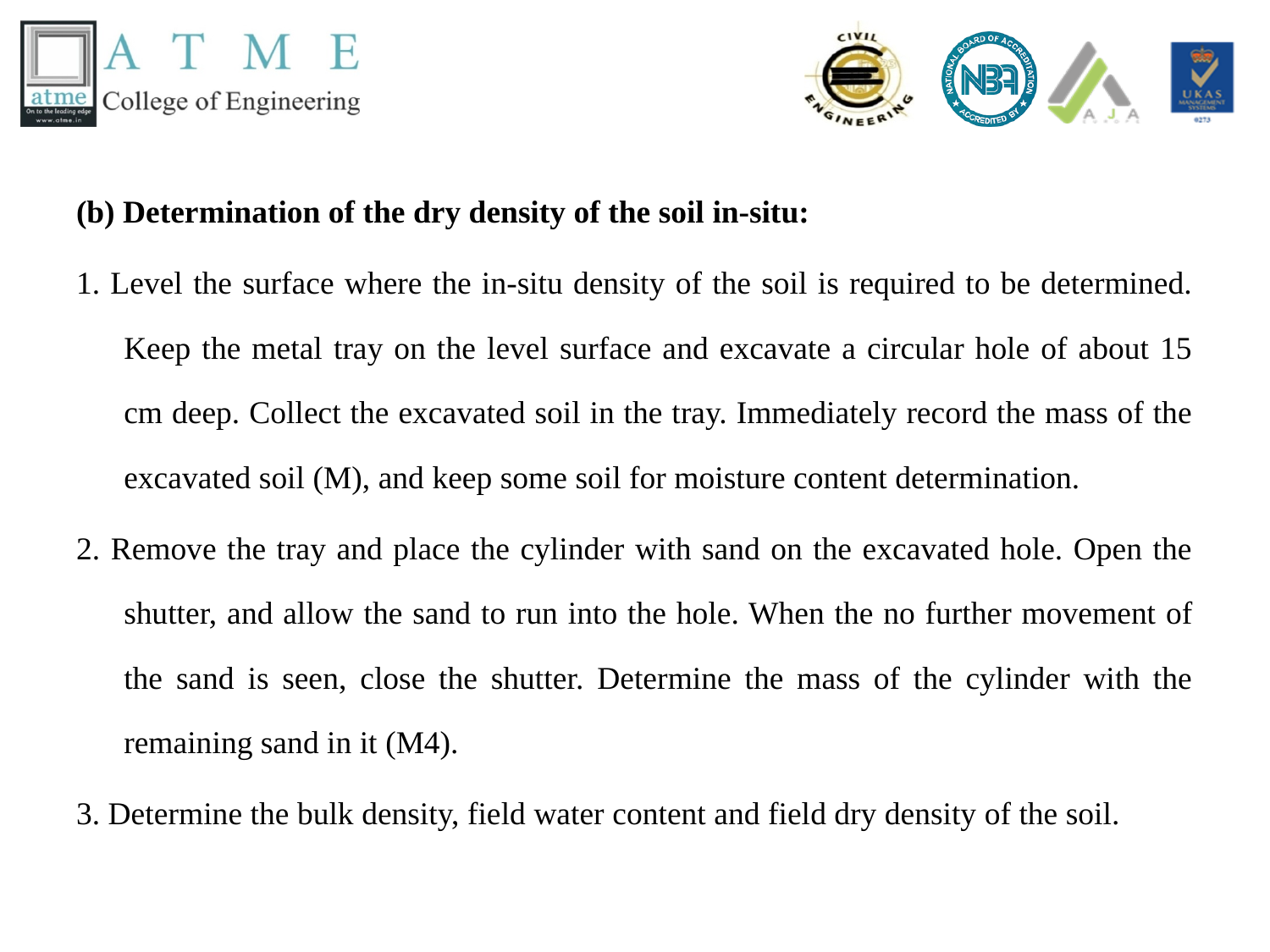

(b) Determination of the dry density of the soil in-situ:
1. Level the surface where the in-situ density of the soil is required to be determined. Keep the metal tray on the level surface and excavate a circular hole of about 15 cm deep. Collect the excavated soil in the tray. Immediately record the mass of the excavated soil (M), and keep some soil for moisture content determination.
2. Remove the tray and place the cylinder with sand on the excavated hole. Open the shutter, and allow the sand to run into the hole. When the no further movement of the sand is seen, close the shutter. Determine the mass of the cylinder with the remaining sand in it (M4).
3. Determine the bulk density, field water content and field dry density of the soil.